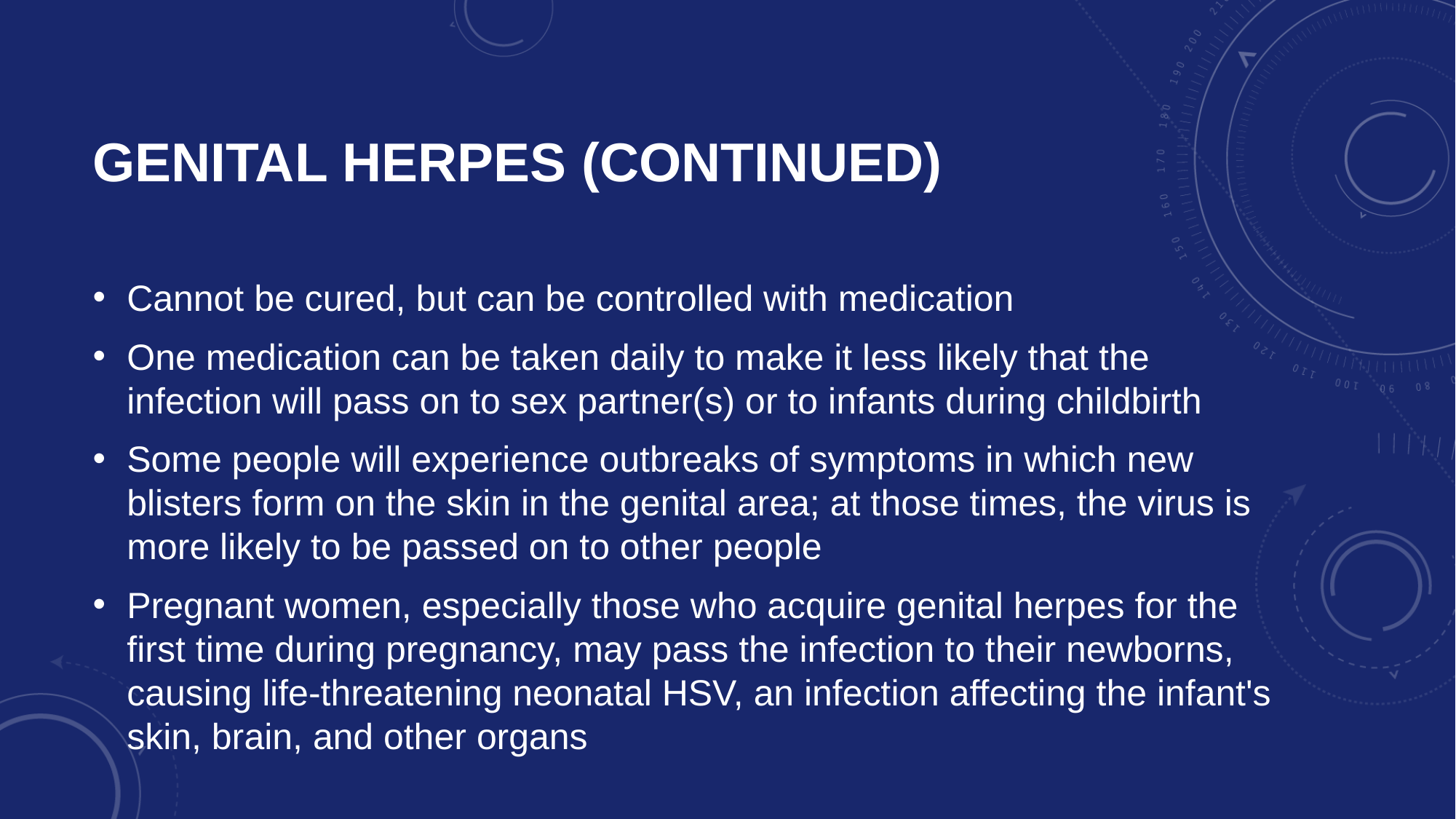

# Genital Herpes (continued)
Cannot be cured, but can be controlled with medication
One medication can be taken daily to make it less likely that the infection will pass on to sex partner(s) or to infants during childbirth
Some people will experience outbreaks of symptoms in which new blisters form on the skin in the genital area; at those times, the virus is more likely to be passed on to other people
Pregnant women, especially those who acquire genital herpes for the first time during pregnancy, may pass the infection to their newborns, causing life-threatening neonatal HSV, an infection affecting the infant's skin, brain, and other organs